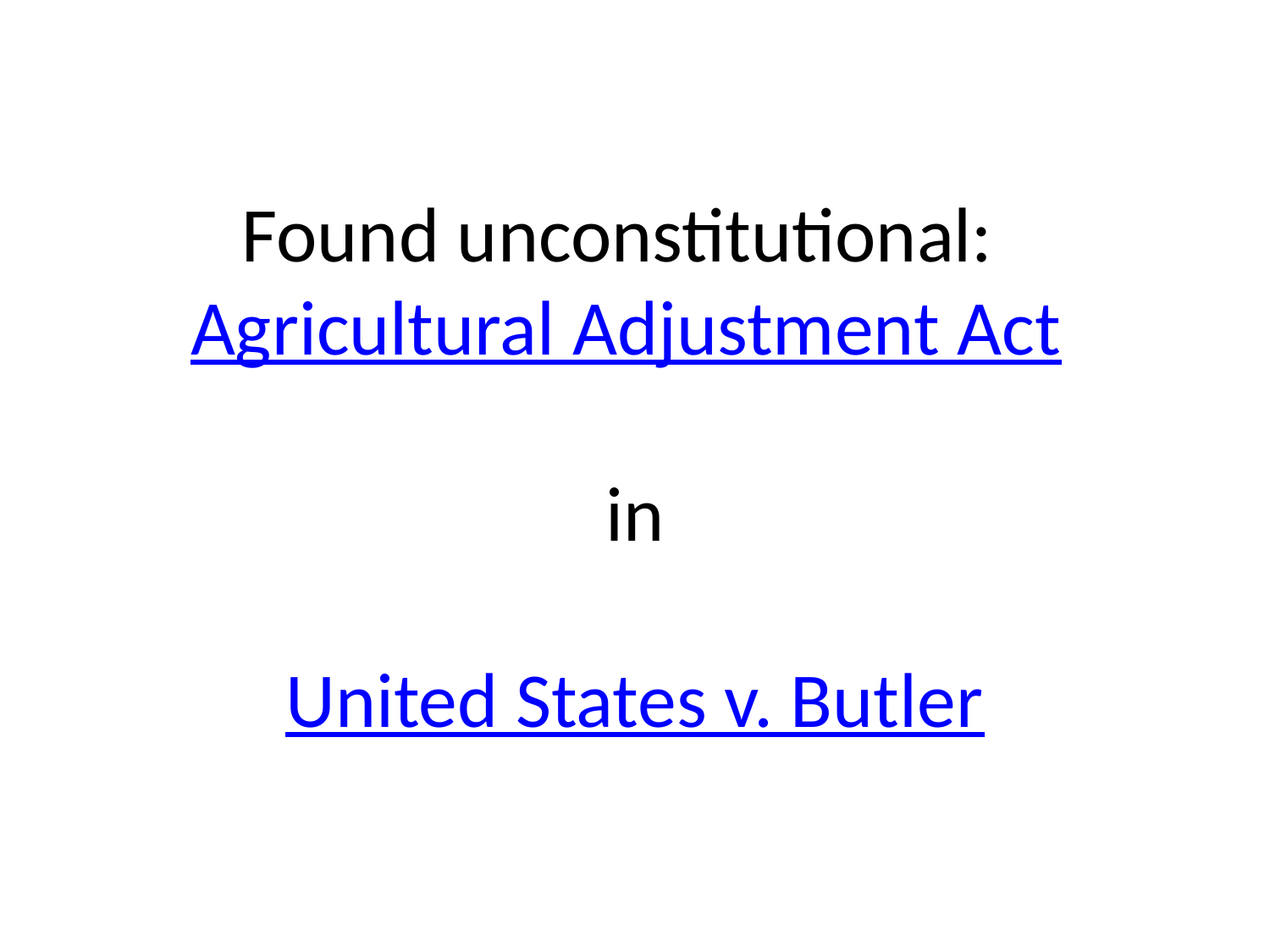

# Found unconstitutional: Agricultural Adjustment Act in United States v. Butler